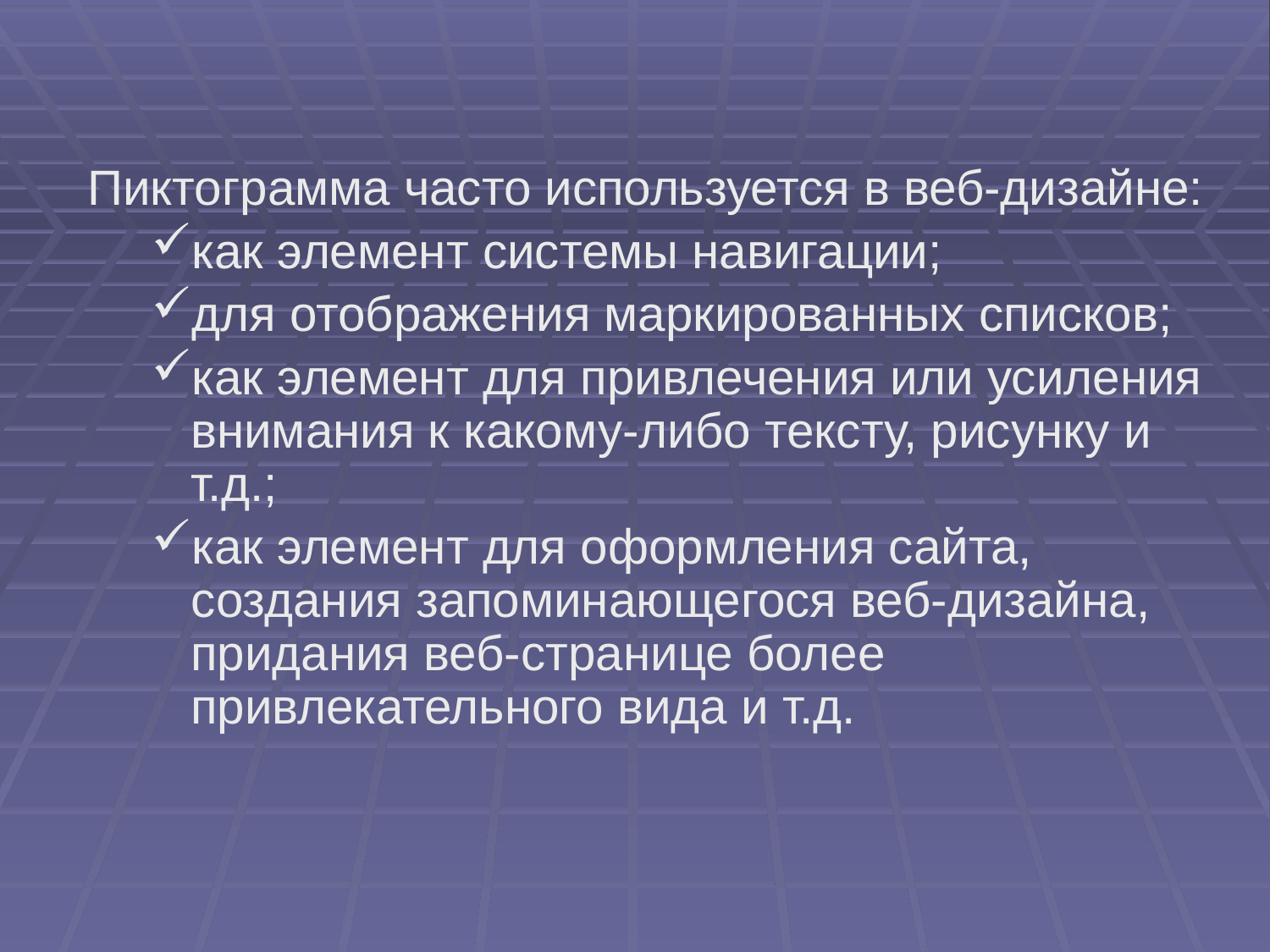

Пиктограмма часто используется в веб-дизайне:
как элемент системы навигации;
для отображения маркированных списков;
как элемент для привлечения или усиления внимания к какому-либо тексту, рисунку и т.д.;
как элемент для оформления сайта, создания запоминающегося веб-дизайна, придания веб-странице более привлекательного вида и т.д.